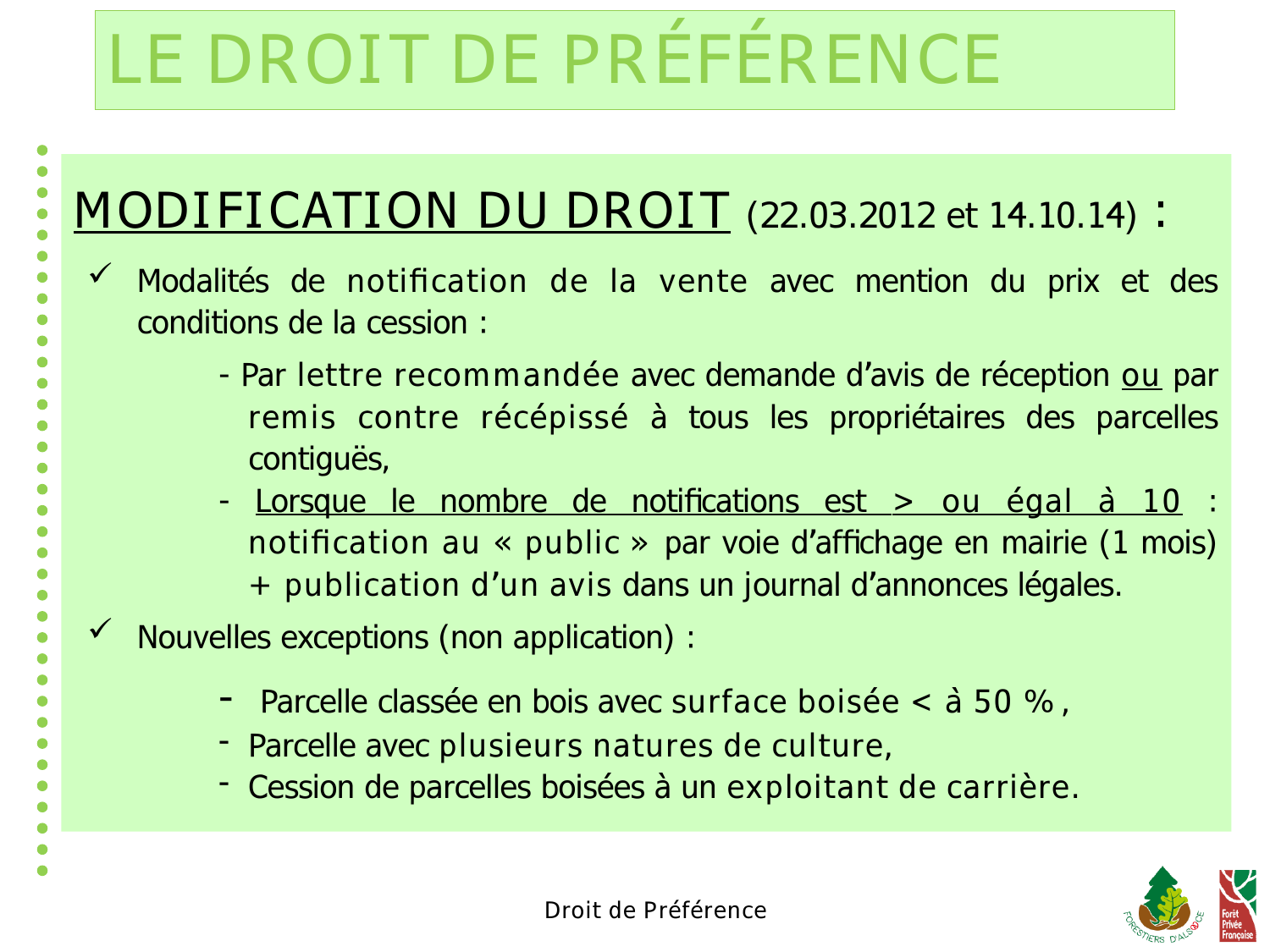

Le Droit de préférence

Modification du Droit (22.03.2012 et 14.10.14) :

Modalités de notification de la vente avec mention du prix et des conditions de la cession :
- Par lettre recommandée avec demande d’avis de réception ou par remis contre récépissé à tous les propriétaires des parcelles contiguës,
- Lorsque le nombre de notifications est > ou égal à 10 : notification au « public » par voie d’affichage en mairie (1 mois) + publication d’un avis dans un journal d’annonces légales.
Nouvelles exceptions (non application) :
-  Parcelle classée en bois avec surface boisée < à 50 %,
Parcelle avec plusieurs natures de culture,
Cession de parcelles boisées à un exploitant de carrière.